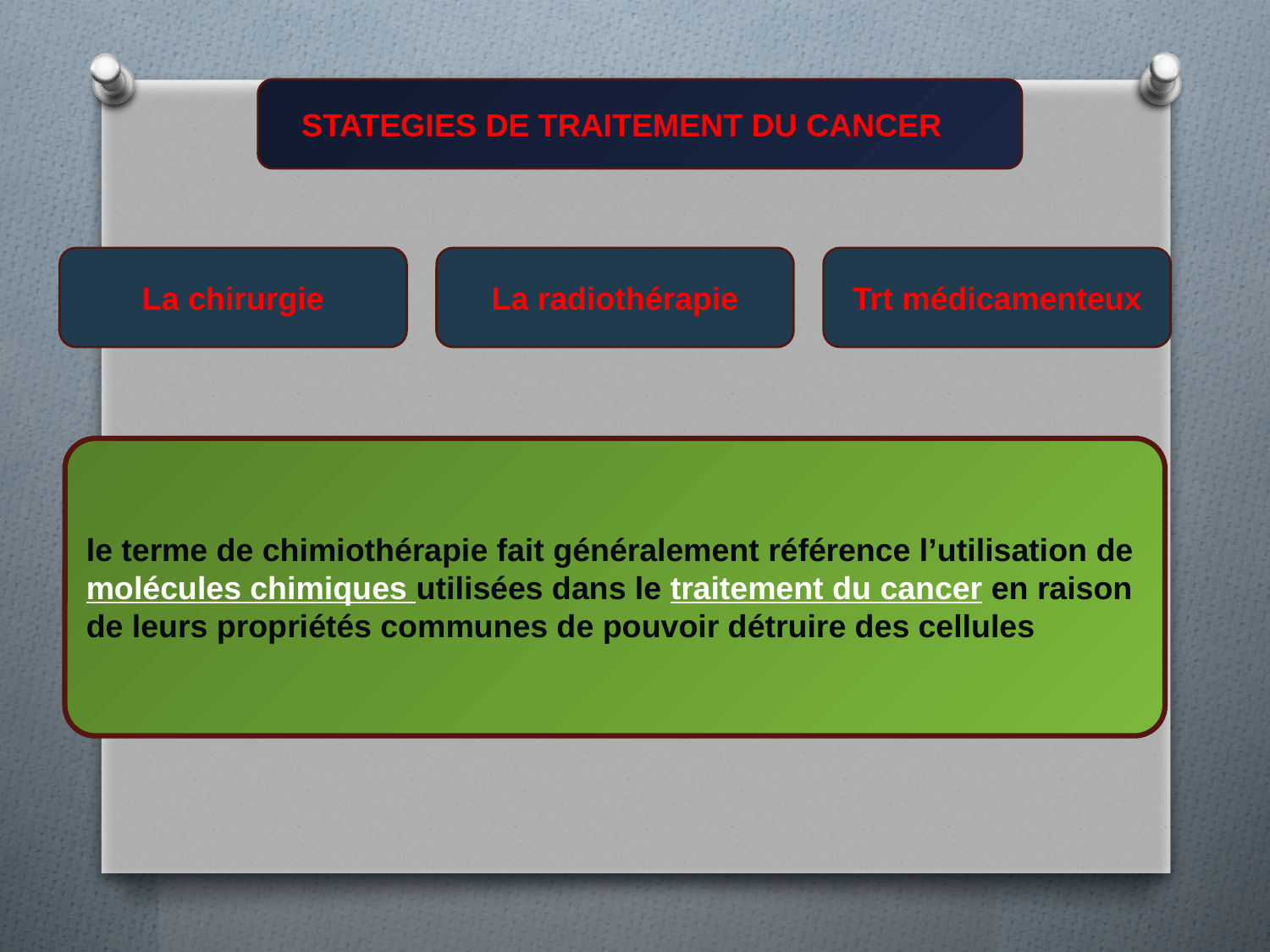

STATEGIES DE TRAITEMENT DU CANCER
La chirurgie
La radiothérapie
Trt médicamenteux
le terme de chimiothérapie fait généralement référence l’utilisation de molécules chimiques utilisées dans le traitement du cancer en raison de leurs propriétés communes de pouvoir détruire des cellules